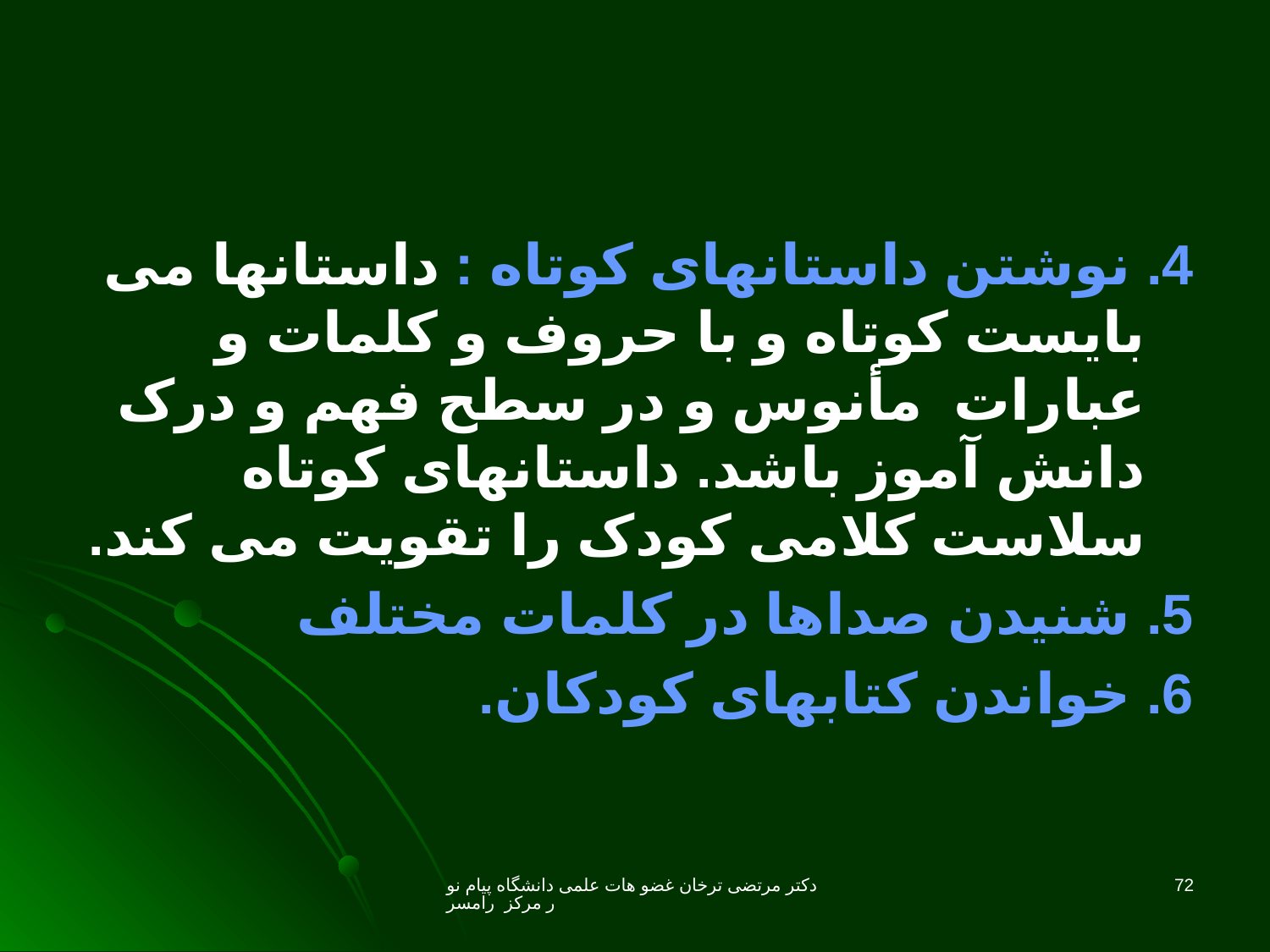

4. نوشتن داستانهای کوتاه : داستانها می بایست کوتاه و با حروف و کلمات و عبارات  مأنوس و در سطح فهم و درک دانش آموز باشد. داستانهای کوتاه سلاست کلامی کودک را تقویت می کند.
5. شنیدن صداها در کلمات مختلف
6. خواندن کتابهای کودکان.
دکتر مرتضی ترخان غضو هات علمی دانشگاه پیام نور مرکز رامسر
72